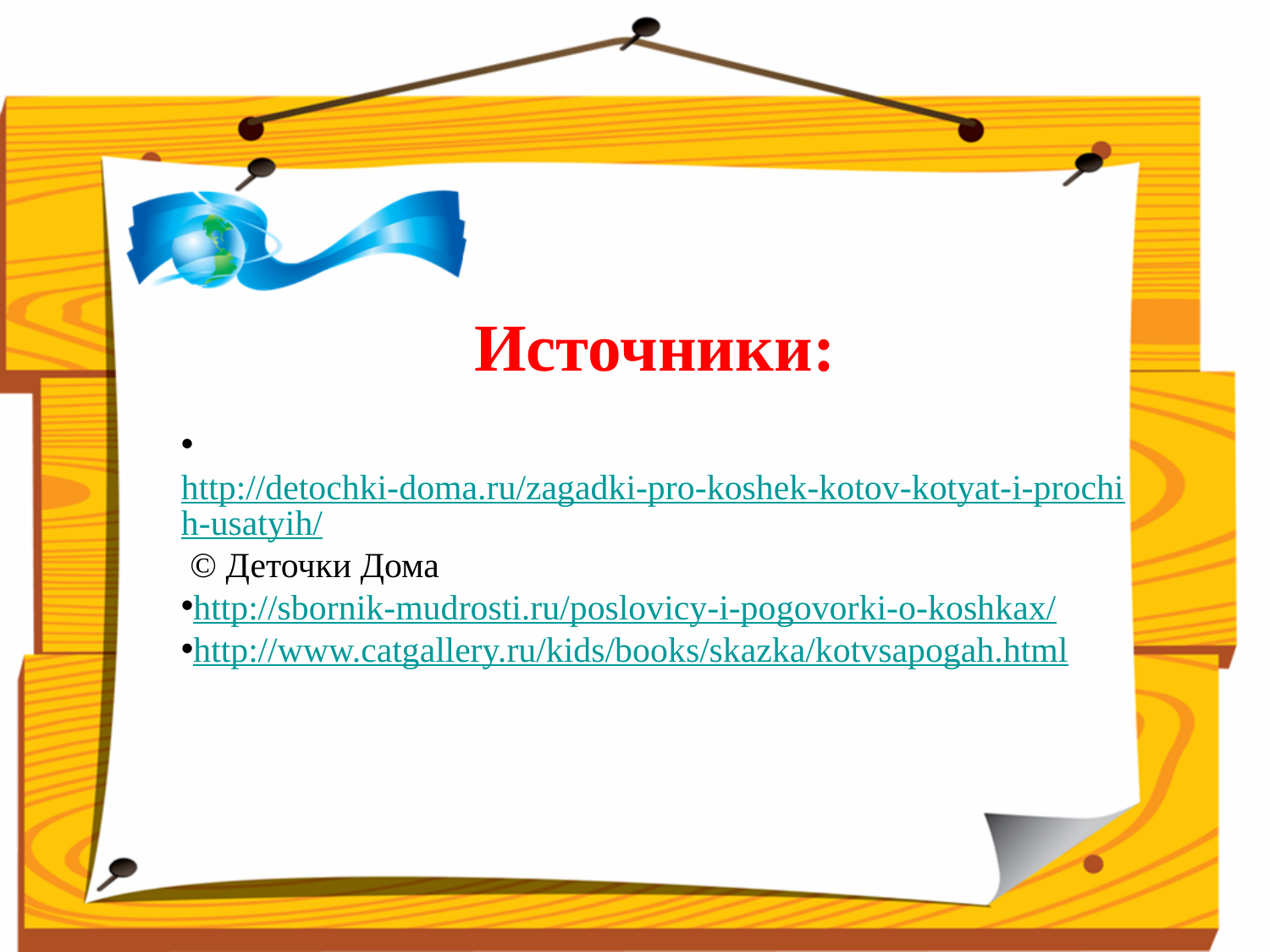

Источники:

 http://detochki-doma.ru/zagadki-pro-koshek-kotov-kotyat-i-prochih-usatyih/ © Деточки Дома
http://sbornik-mudrosti.ru/poslovicy-i-pogovorki-o-koshkax/
http://www.catgallery.ru/kids/books/skazka/kotvsapogah.html